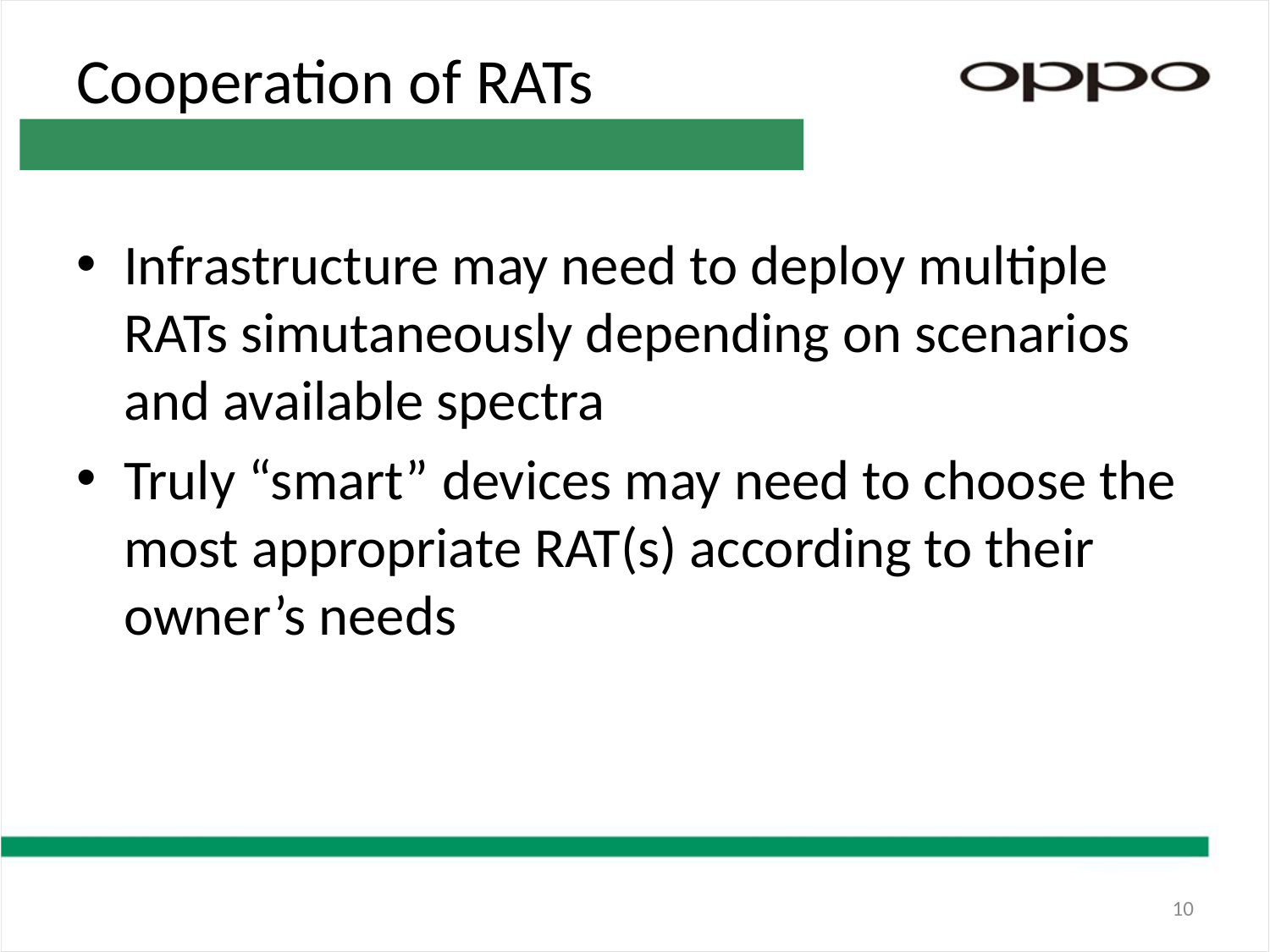

# Cooperation of RATs
Infrastructure may need to deploy multiple RATs simutaneously depending on scenarios and available spectra
Truly “smart” devices may need to choose the most appropriate RAT(s) according to their owner’s needs
10